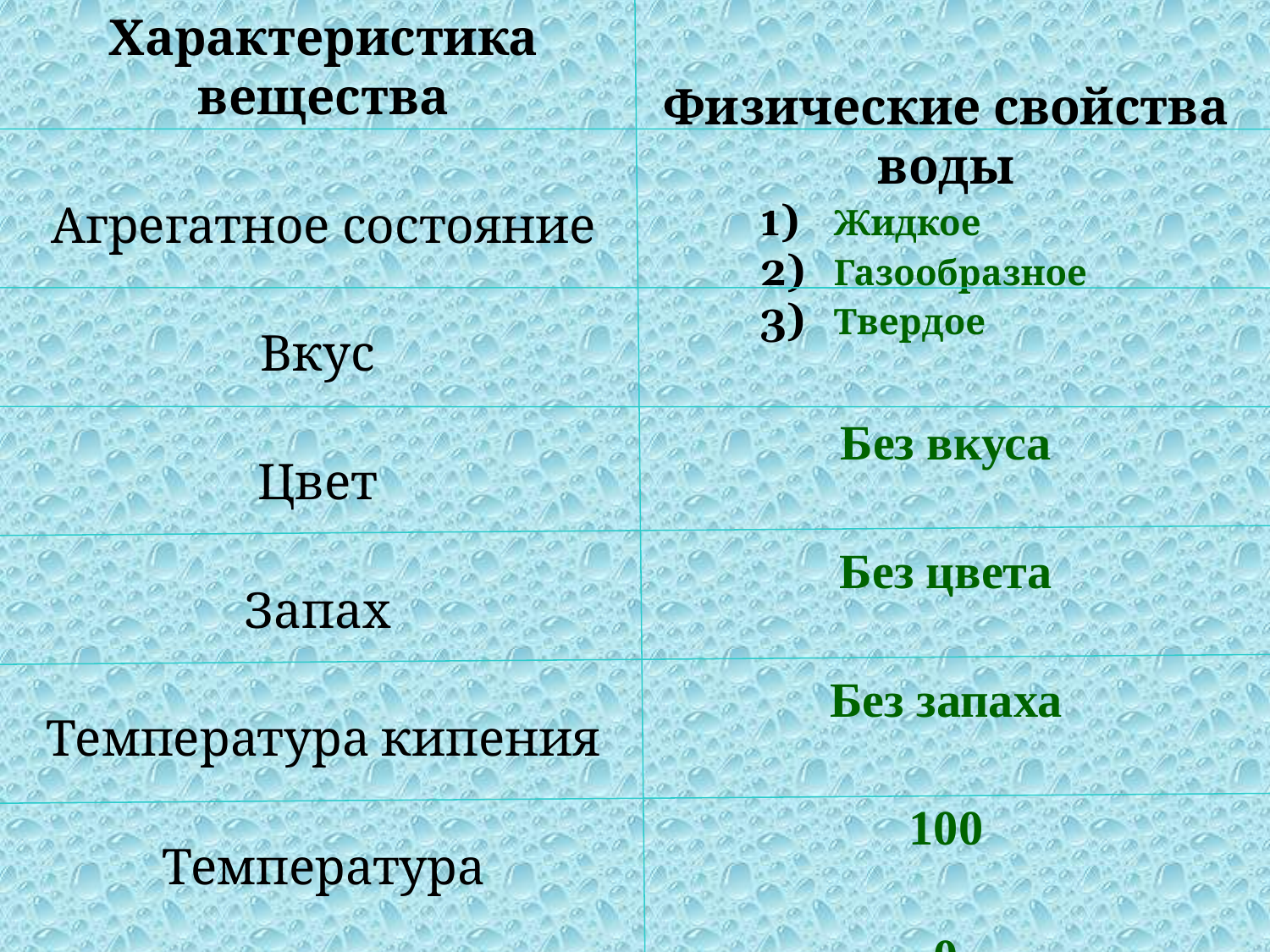

Характеристика вещества
Агрегатное состояние
Вкус
Цвет
Запах
Температура кипения
Температура замерзания

Физические свойства воды
Жидкое
Газообразное
Твердое
Без вкуса
Без цвета
Без запаха
100
0